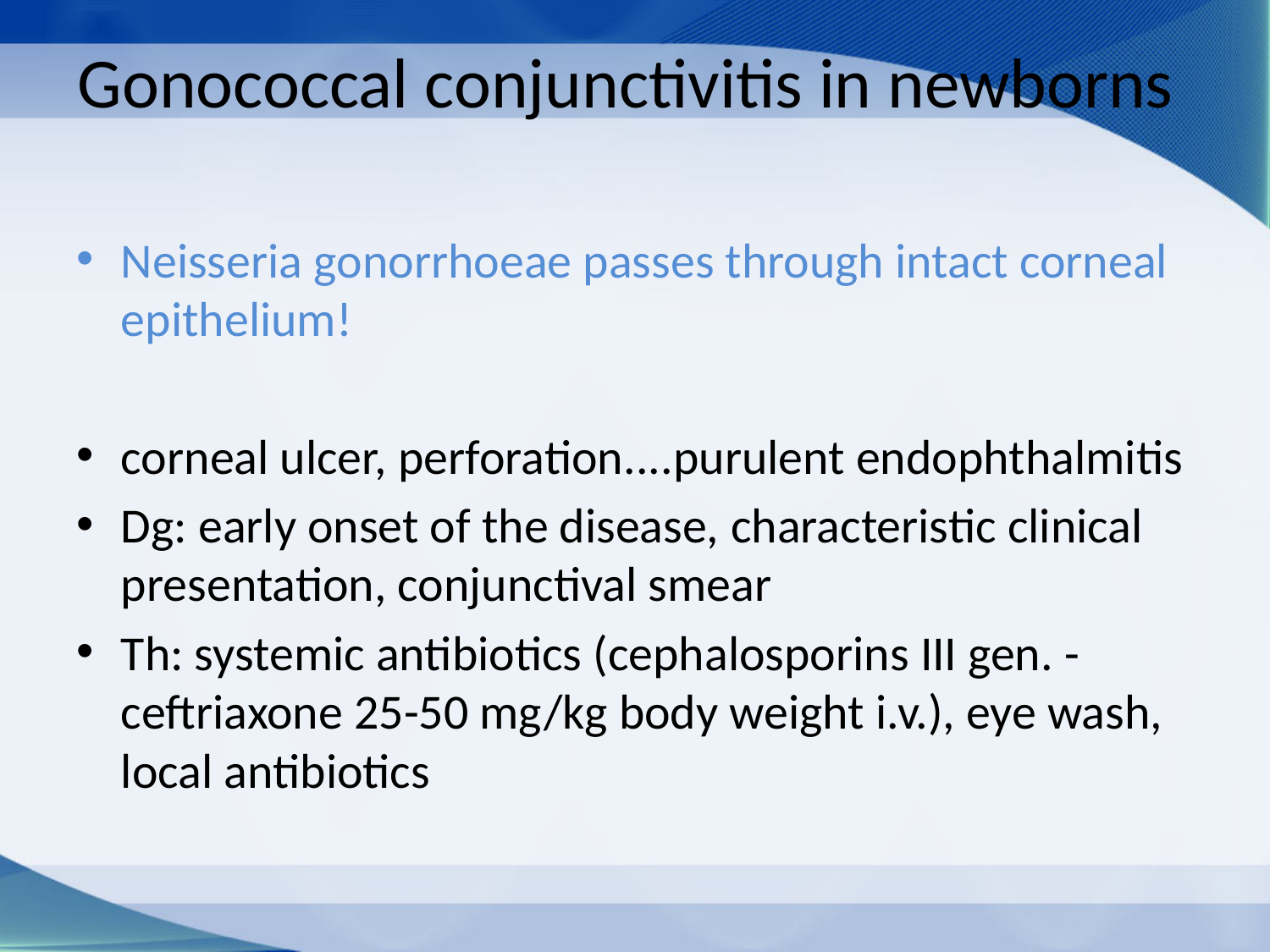

# Gonococcal conjunctivitis in newborns
Neisseria gonorrhoeae passes through intact corneal epithelium!

corneal ulcer, perforation....purulent endophthalmitis
Dg: early onset of the disease, characteristic clinical presentation, conjunctival smear
Th: systemic antibiotics (cephalosporins III gen. - ceftriaxone 25-50 mg/kg body weight i.v.), eye wash, local antibiotics